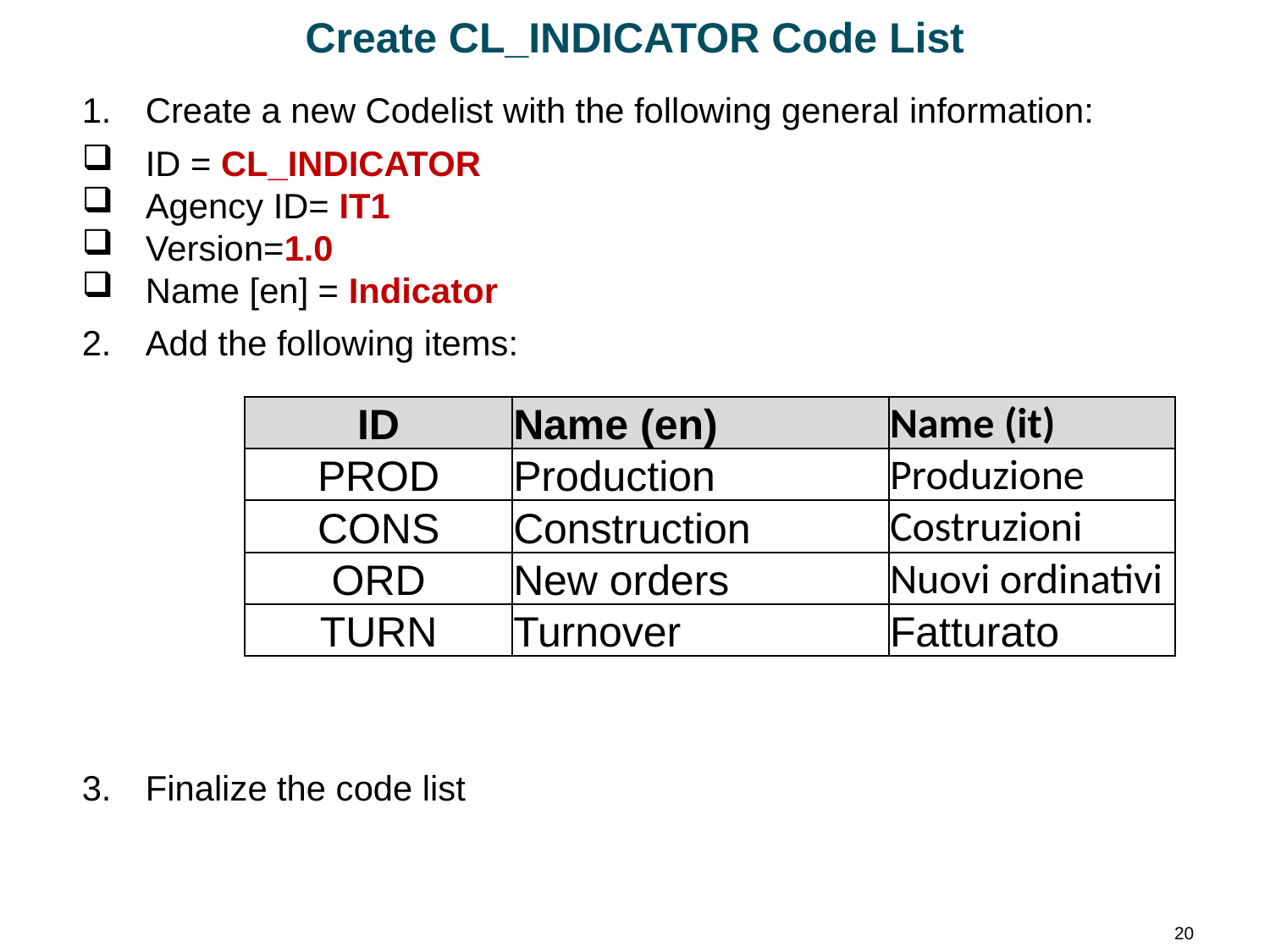

# Create CL_INDICATOR Code List
Create a new Codelist with the following general information:
ID = CL_INDICATOR
Agency ID= IT1
Version=1.0
Name [en] = Indicator
Add the following items:

Finalize the code list

| ID | Name (en) | Name (it) |
| --- | --- | --- |
| PROD | Production | Produzione |
| CONS | Construction | Costruzioni |
| ORD | New orders | Nuovi ordinativi |
| TURN | Turnover | Fatturato |
20